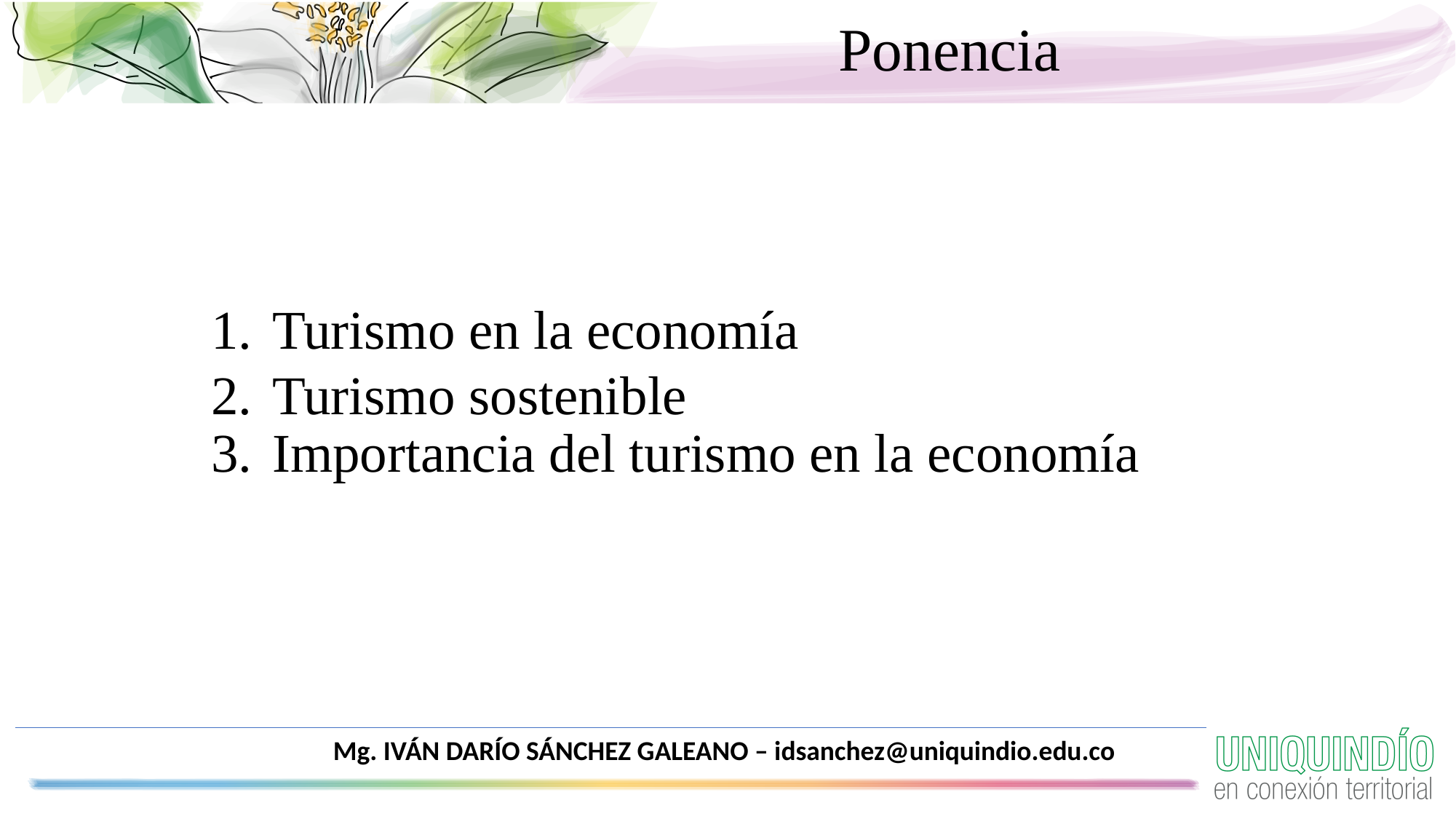

Ponencia
Turismo en la economía
Turismo sostenible
Importancia del turismo en la economía
Mg. IVÁN DARÍO SÁNCHEZ GALEANO – idsanchez@uniquindio.edu.co